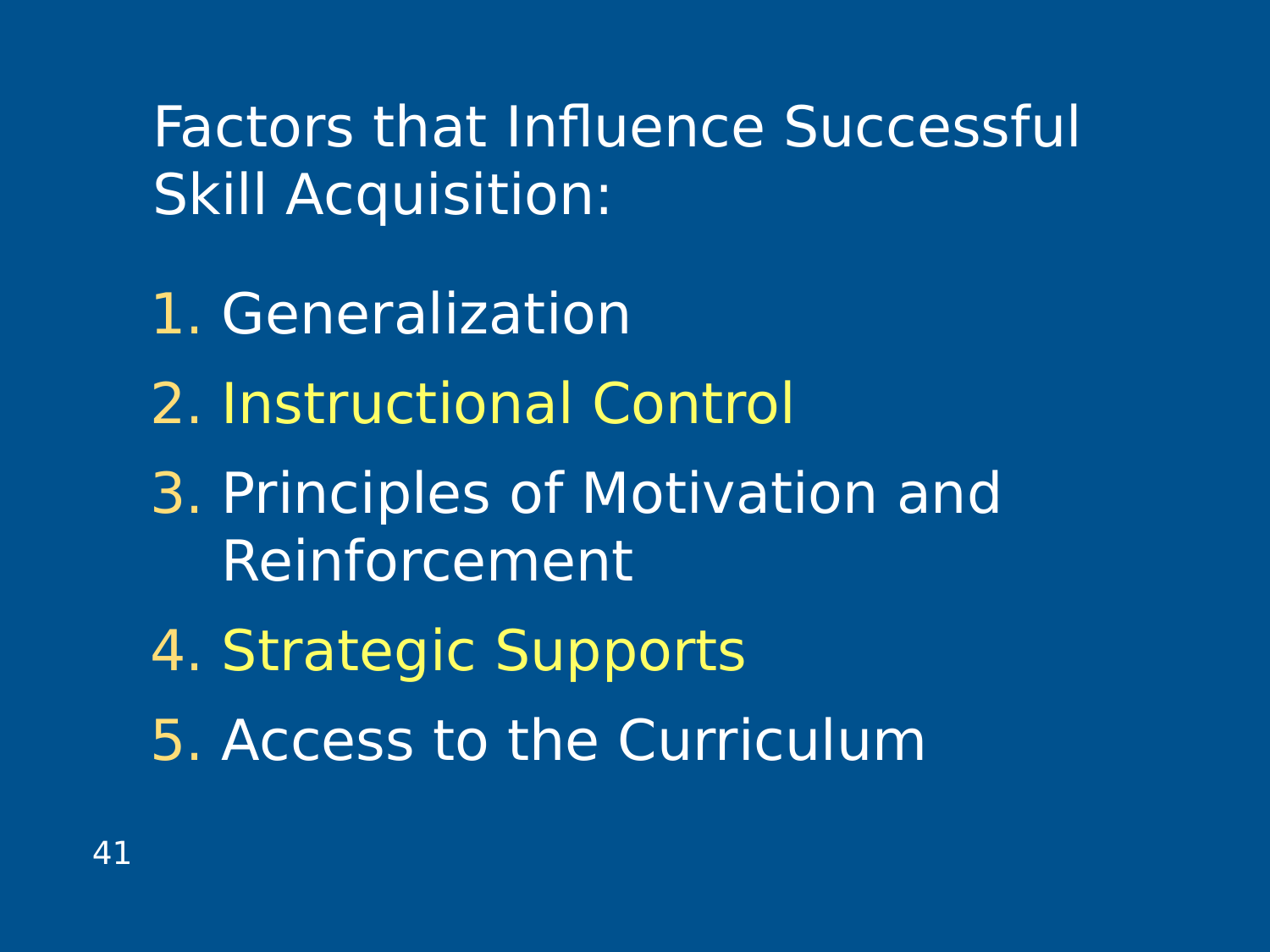

# Factors that Influence Successful Skill Acquisition:
Generalization
Instructional Control
Principles of Motivation and Reinforcement
Strategic Supports
Access to the Curriculum
41